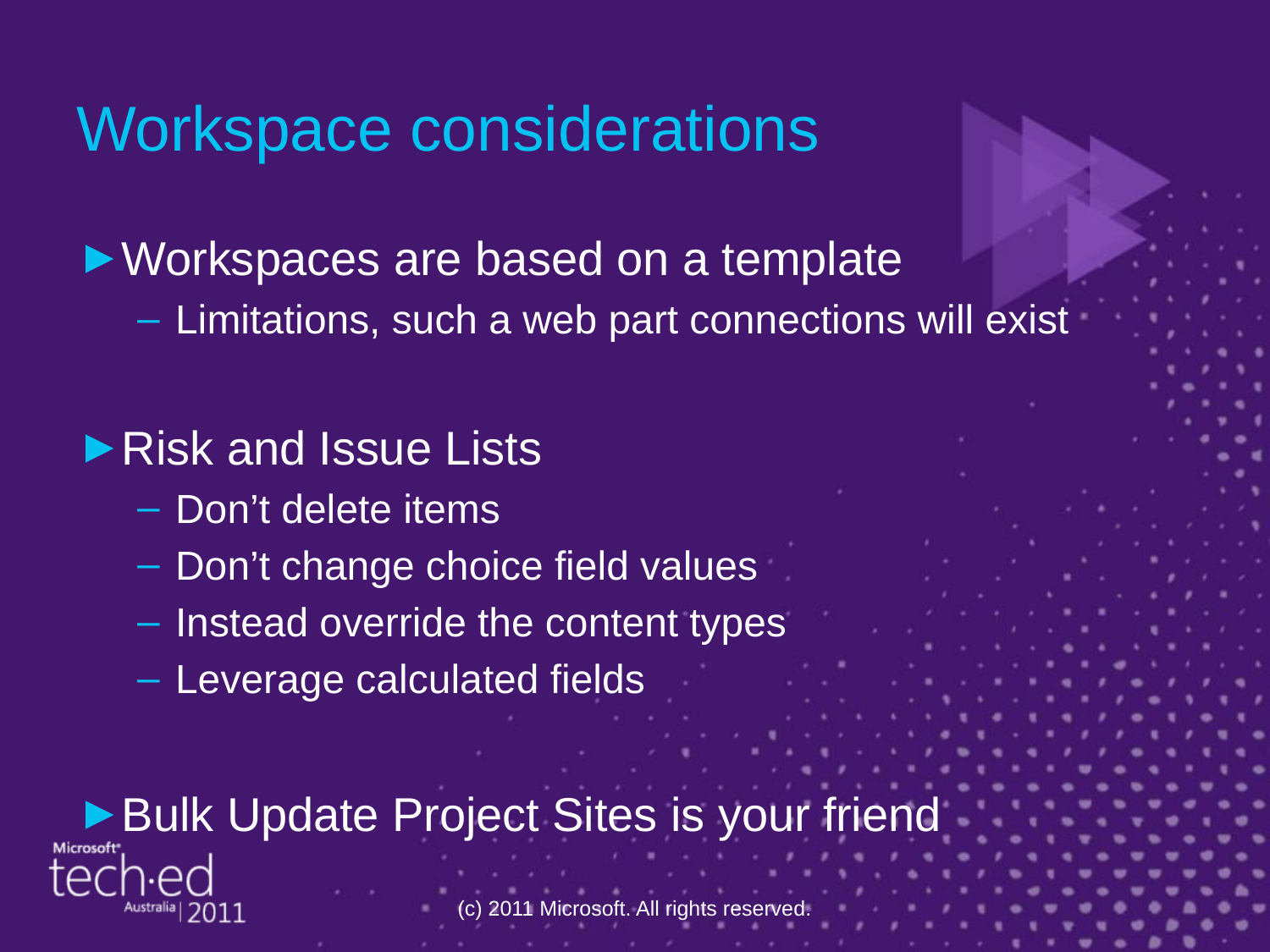

# Workspace considerations
Workspaces are based on a template
Limitations, such a web part connections will exist

Risk and Issue Lists
Don’t delete items
Don’t change choice field values
Instead override the content types
Leverage calculated fields

Bulk Update Project Sites is your friend

(c) 2011 Microsoft. All rights reserved.